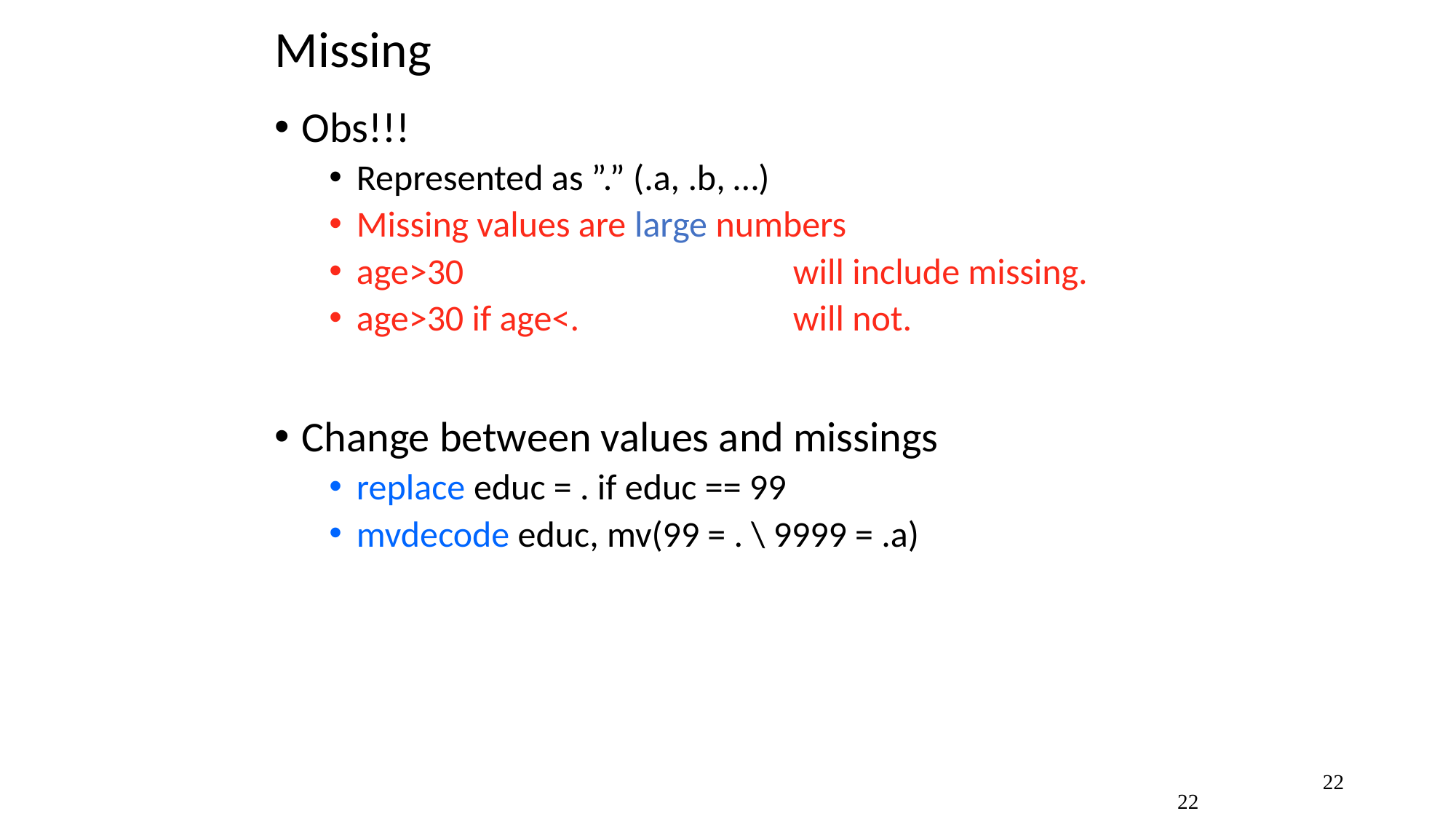

# Missing
Obs!!!
Represented as ”.” (.a, .b, …)
Missing values are large numbers
age>30 			will include missing.
age>30 if age<.		will not.

Change between values and missings
replace educ = . if educ == 99
mvdecode educ, mv(99 = . \ 9999 = .a)
22
22